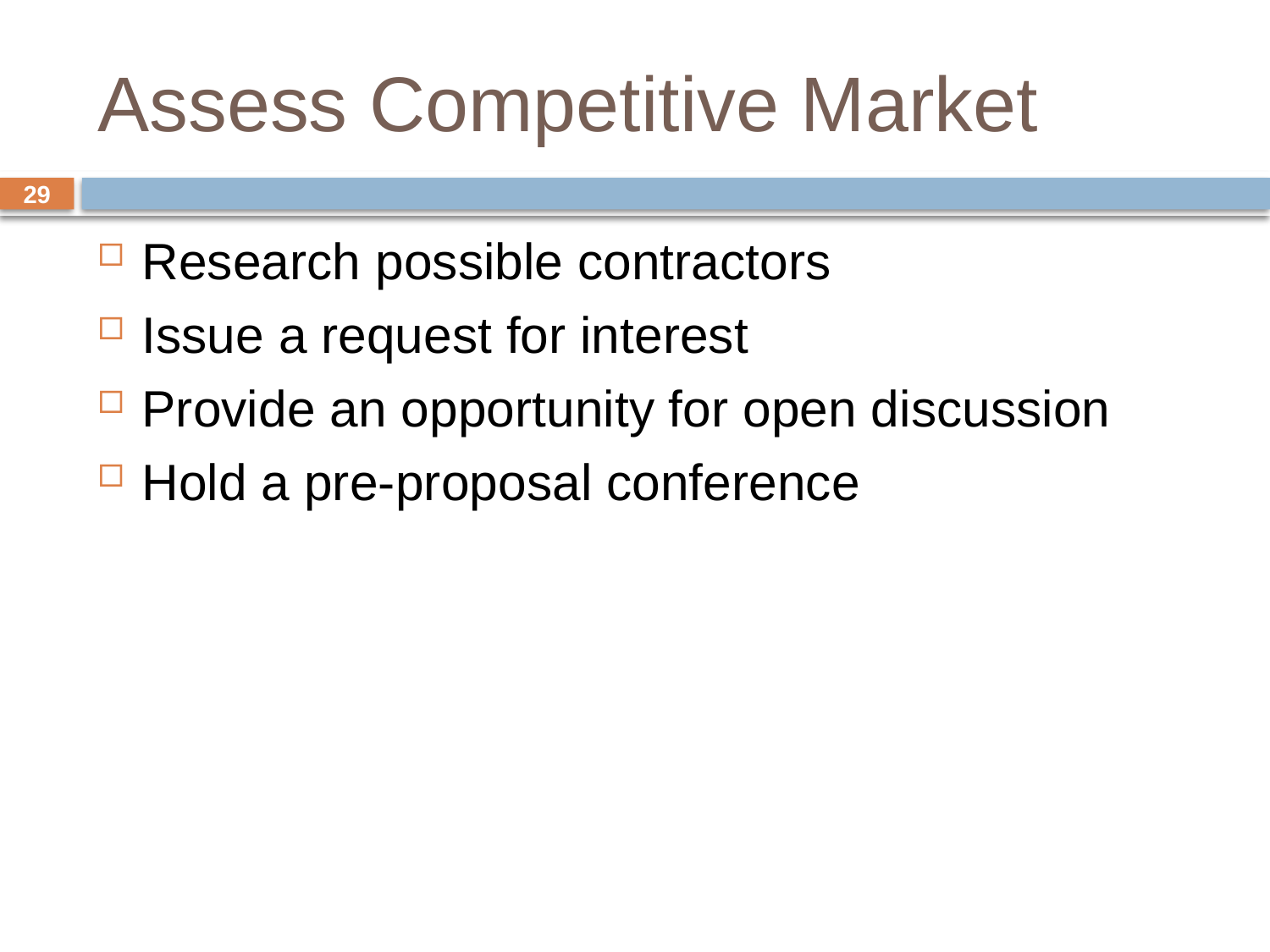

# Assess Competitive Market
29
Research possible contractors
Issue a request for interest
Provide an opportunity for open discussion
Hold a pre-proposal conference